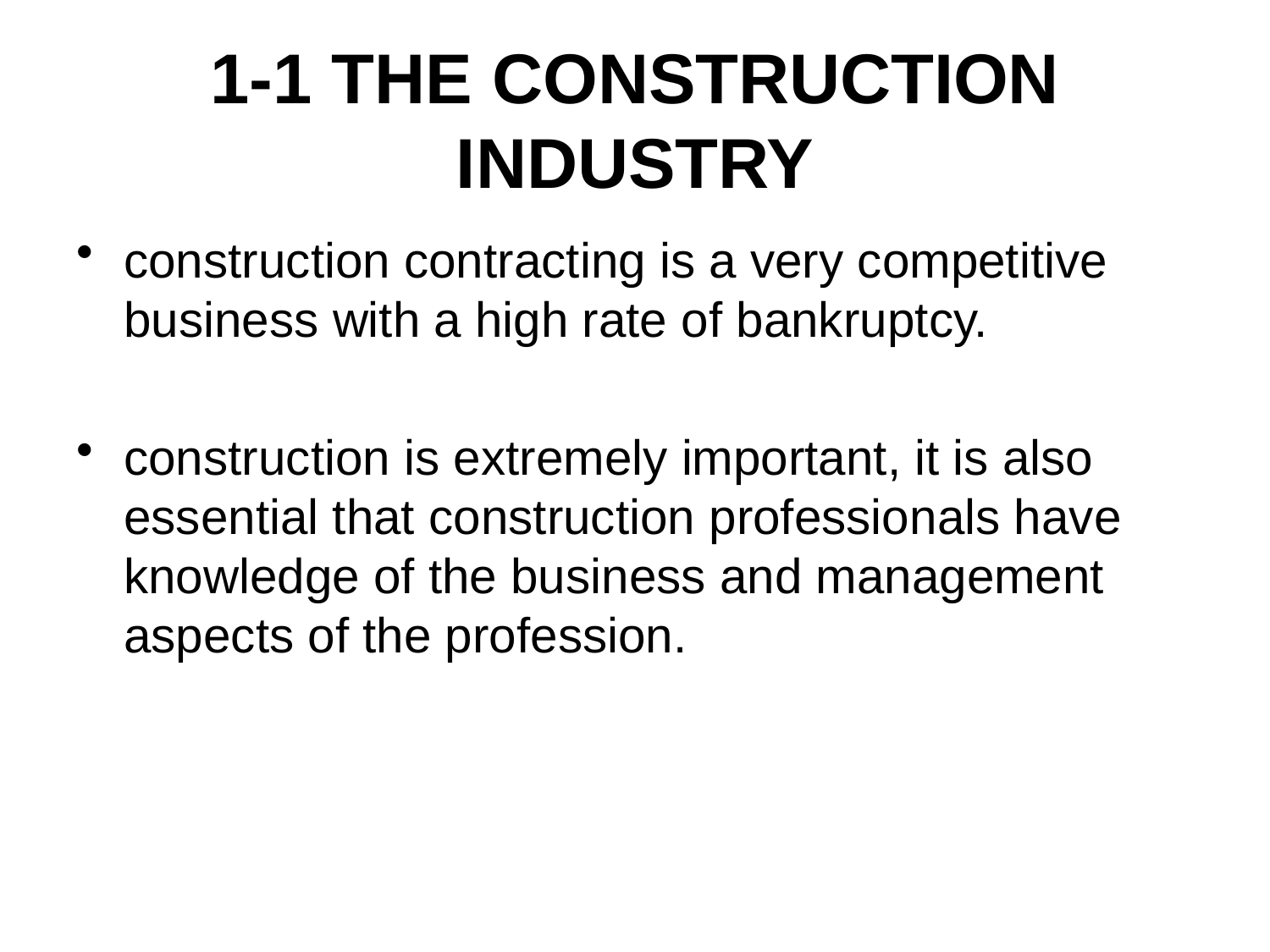

# 1-1 THE CONSTRUCTION INDUSTRY
construction contracting is a very competitive business with a high rate of bankruptcy.

construction is extremely important, it is also essential that construction professionals have knowledge of the business and management aspects of the profession.